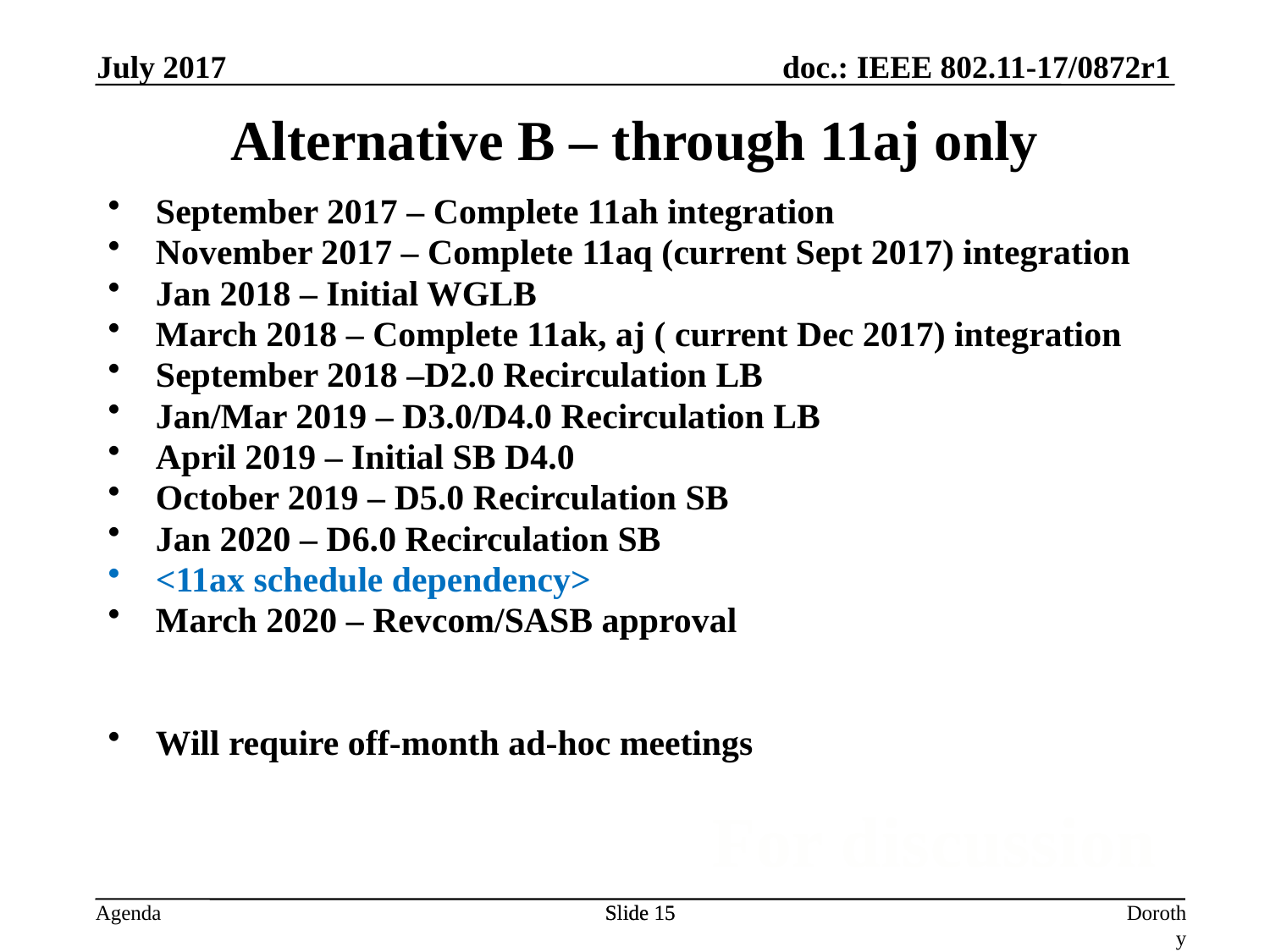

July 2017
Alternative B – through 11aj only
September 2017 – Complete 11ah integration
November 2017 – Complete 11aq (current Sept 2017) integration
Jan 2018 – Initial WGLB
March 2018 – Complete 11ak, aj ( current Dec 2017) integration
September 2018 –D2.0 Recirculation LB
Jan/Mar 2019 – D3.0/D4.0 Recirculation LB
April 2019 – Initial SB D4.0
October 2019 – D5.0 Recirculation SB
Jan 2020 – D6.0 Recirculation SB
<11ax schedule dependency>
March 2020 – Revcom/SASB approval

Will require off-month ad-hoc meetings
For discussion
Slide 15
Slide 15
Dorothy Stanley, HP Enterprise